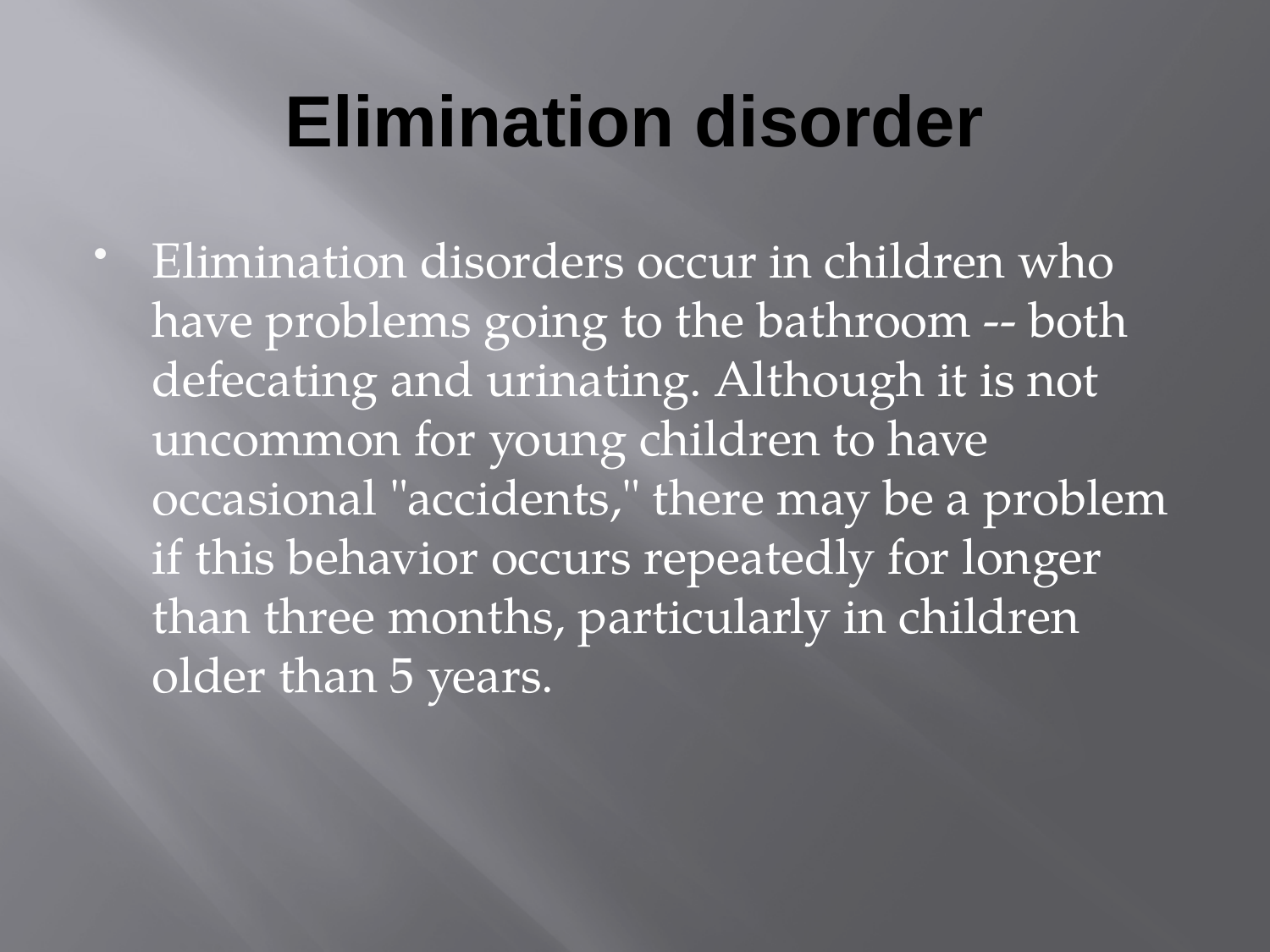

# Elimination disorder
Elimination disorders occur in children who have problems going to the bathroom -- both defecating and urinating. Although it is not uncommon for young children to have occasional "accidents," there may be a problem if this behavior occurs repeatedly for longer than three months, particularly in children older than 5 years.